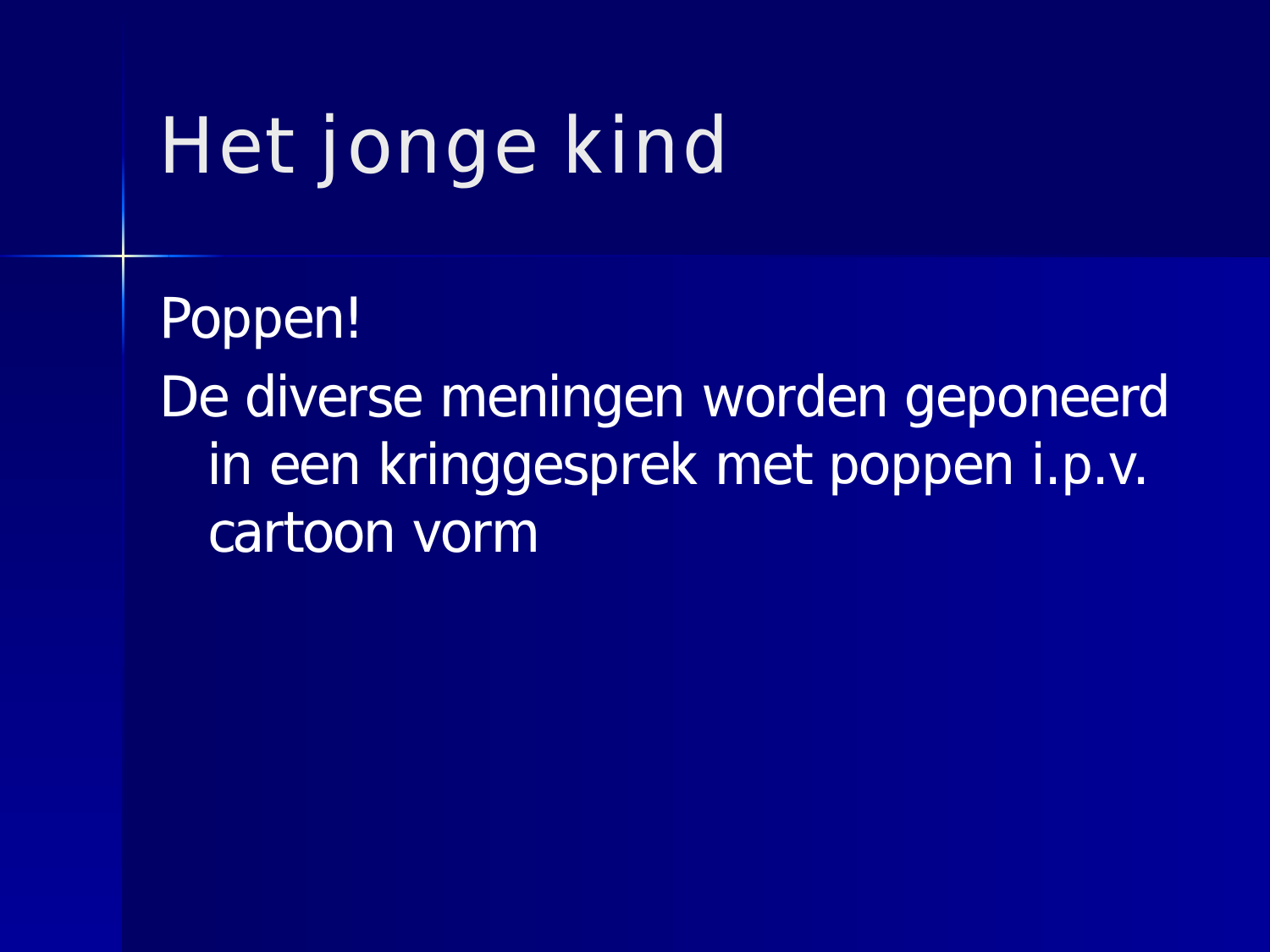

# Het jonge kind
Poppen!
De diverse meningen worden geponeerd in een kringgesprek met poppen i.p.v. cartoon vorm